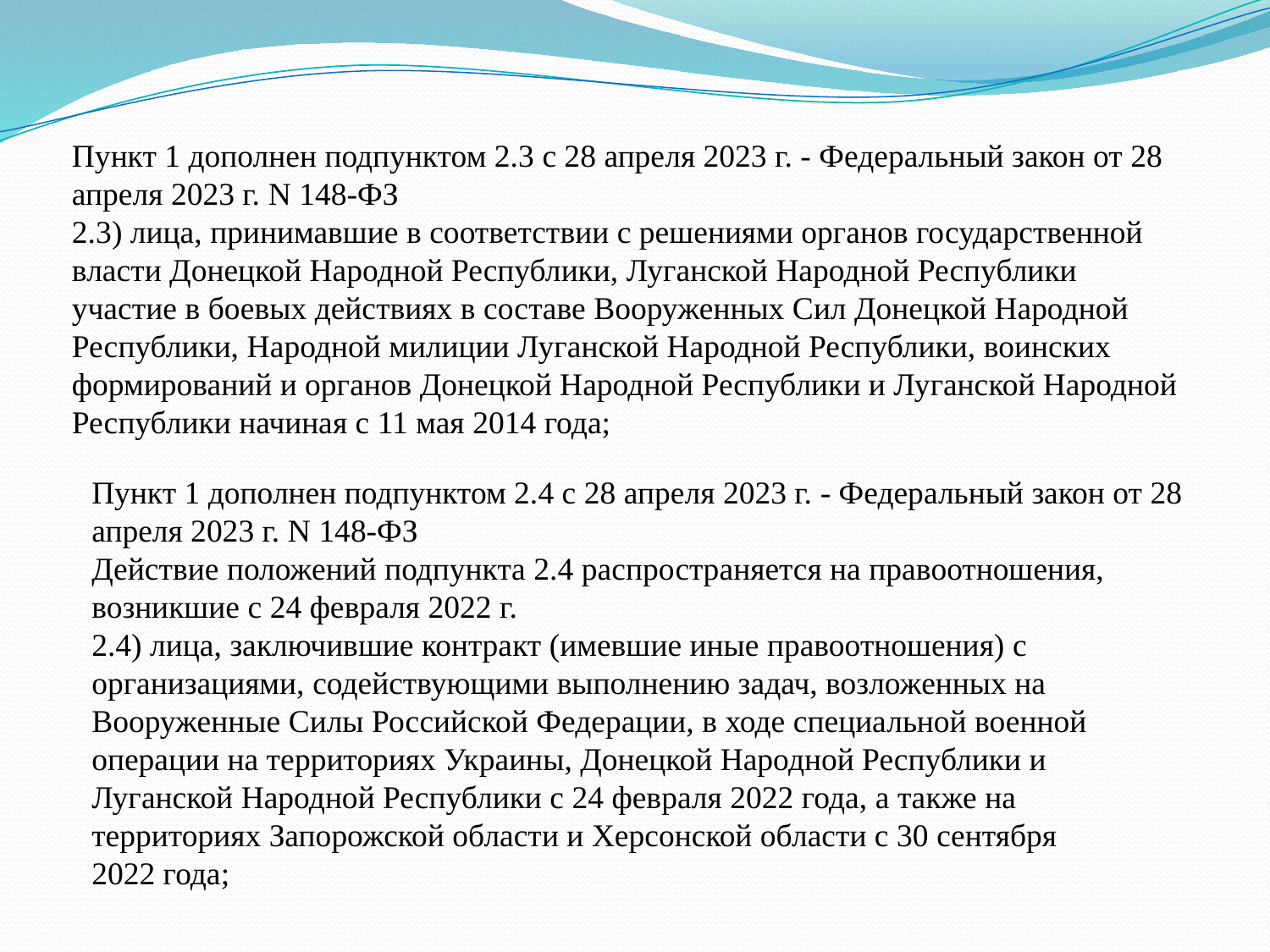

Пункт 1 дополнен подпунктом 2.3 с 28 апреля 2023 г. - Федеральный закон от 28 апреля 2023 г. N 148-ФЗ
2.3) лица, принимавшие в соответствии с решениями органов государственной власти Донецкой Народной Республики, Луганской Народной Республики участие в боевых действиях в составе Вооруженных Сил Донецкой Народной Республики, Народной милиции Луганской Народной Республики, воинских формирований и органов Донецкой Народной Республики и Луганской Народной Республики начиная с 11 мая 2014 года;
Пункт 1 дополнен подпунктом 2.4 с 28 апреля 2023 г. - Федеральный закон от 28 апреля 2023 г. N 148-ФЗ
Действие положений подпункта 2.4 распространяется на правоотношения, возникшие с 24 февраля 2022 г.
2.4) лица, заключившие контракт (имевшие иные правоотношения) с организациями, содействующими выполнению задач, возложенных на Вооруженные Силы Российской Федерации, в ходе специальной военной операции на территориях Украины, Донецкой Народной Республики и Луганской Народной Республики с 24 февраля 2022 года, а также на территориях Запорожской области и Херсонской области с 30 сентября 2022 года;